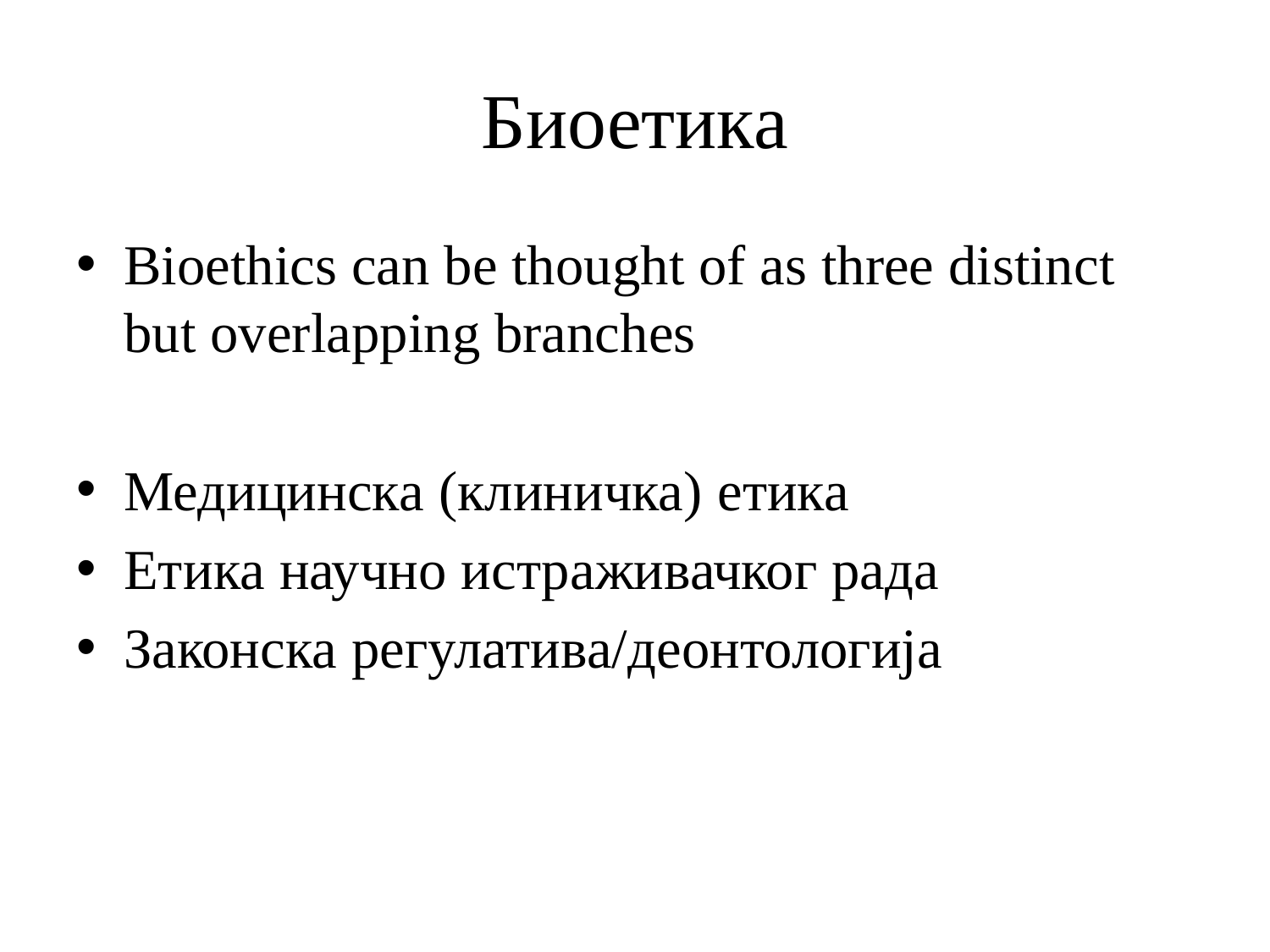

# Биоетика
Bioethics can be thought of as three distinct but overlapping branches

Медицинска (клиничка) етика
Етика научно истраживачког рада
Законска регулатива/деонтологија